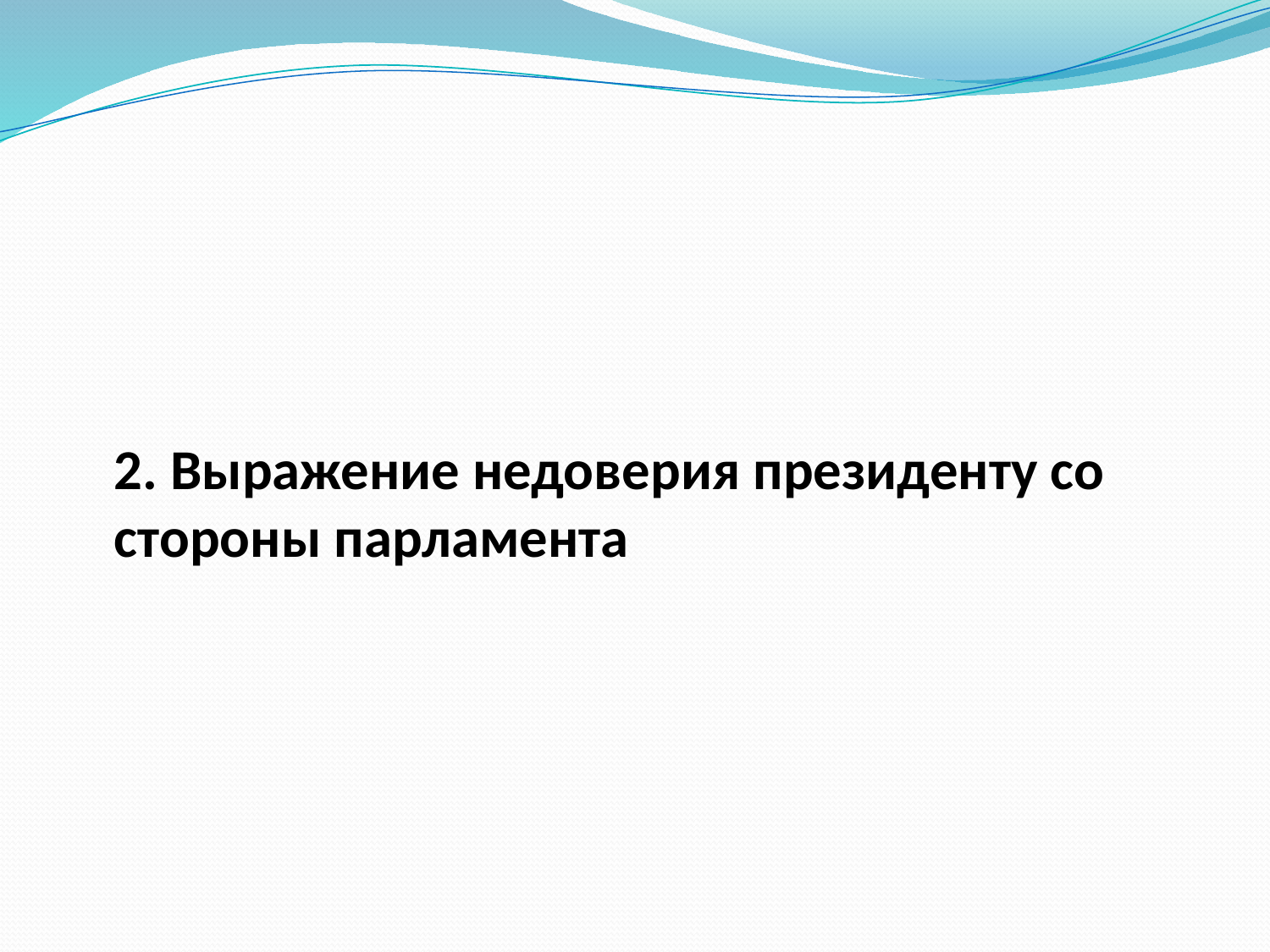

#

   2. Выражение недоверия президенту со стороны парламента